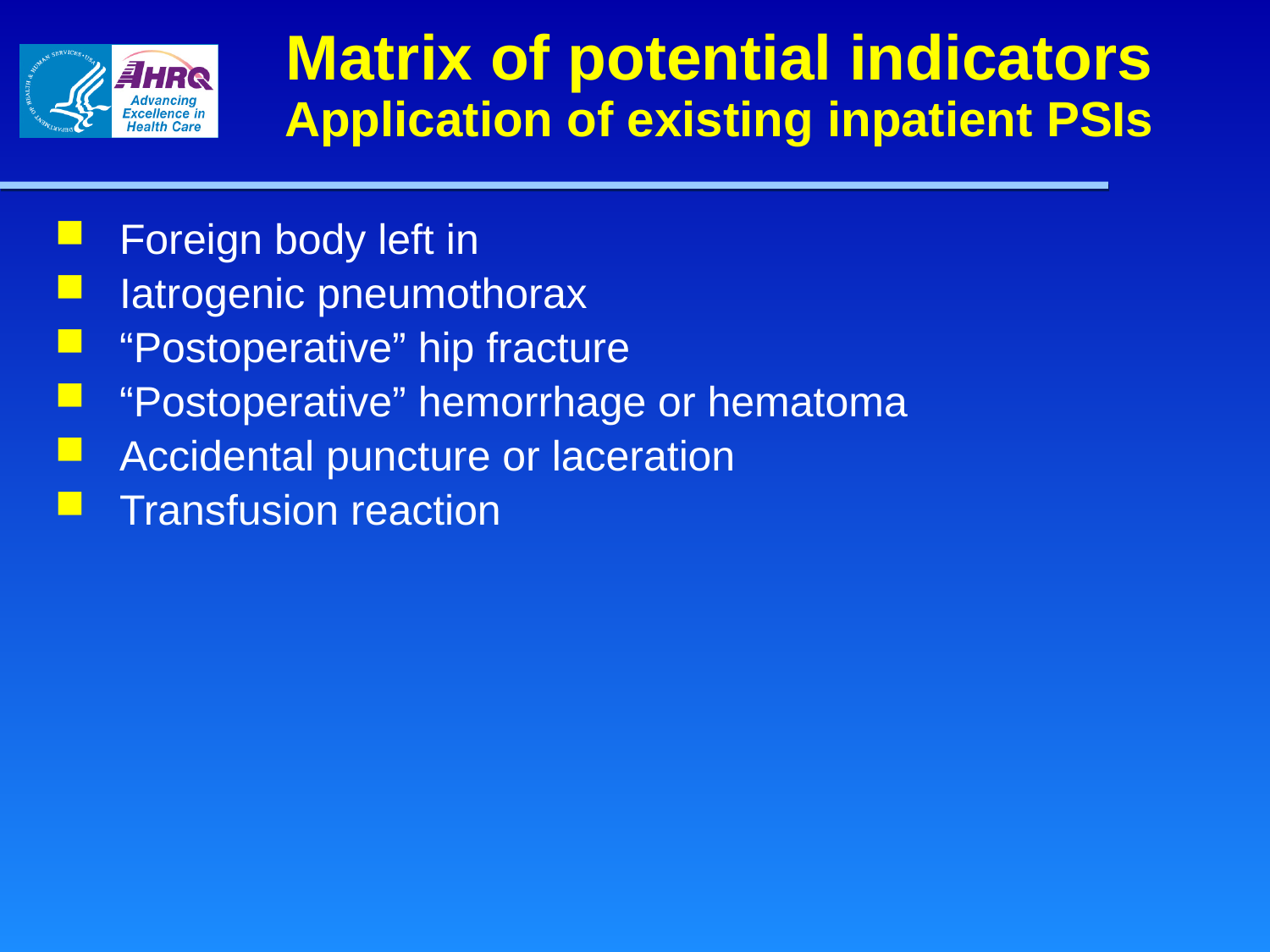

Matrix of potential indicators
Application of existing inpatient PSIs
Foreign body left in
Iatrogenic pneumothorax
“Postoperative” hip fracture
“Postoperative” hemorrhage or hematoma
Accidental puncture or laceration
Transfusion reaction